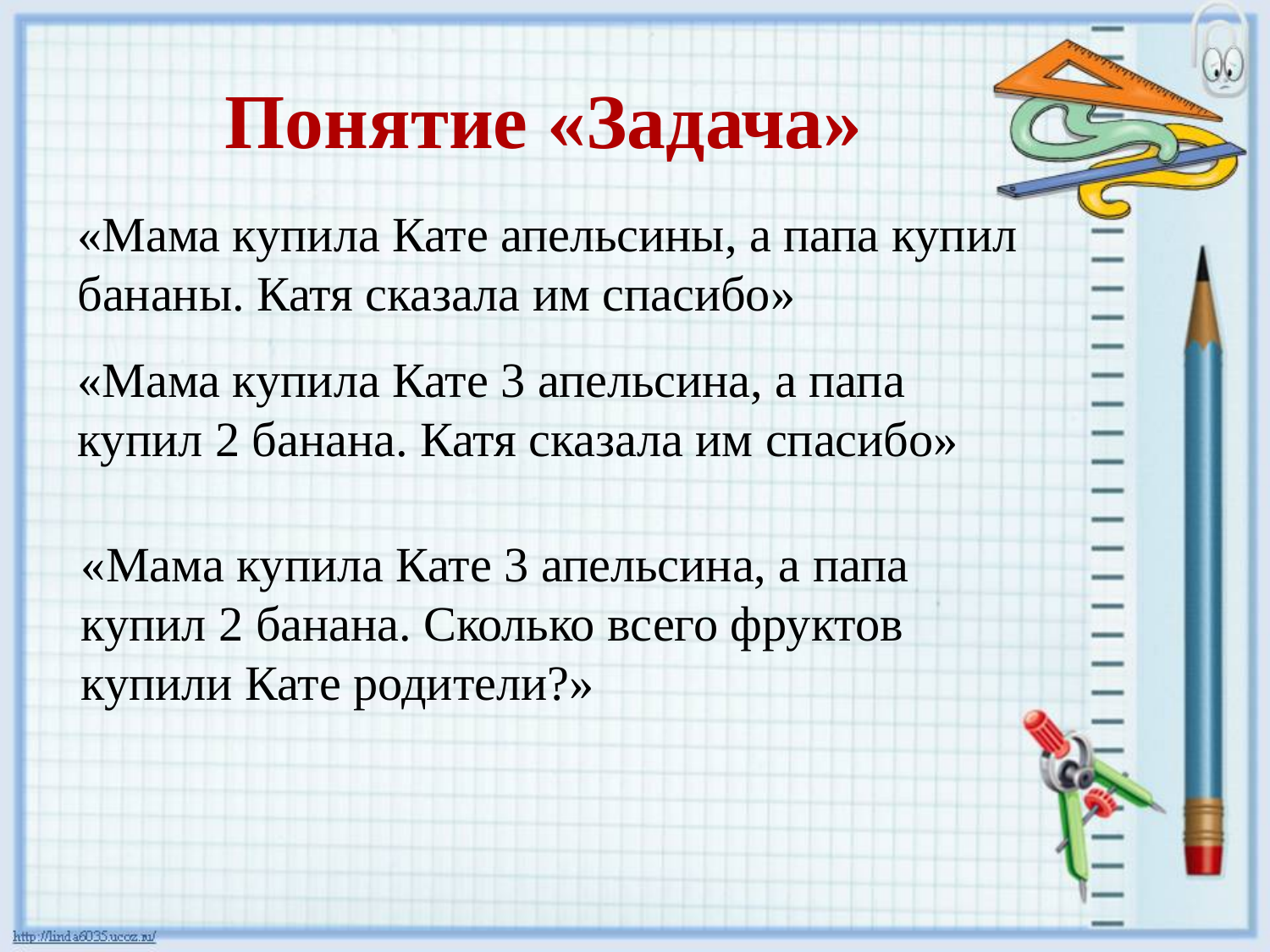

# Понятие «Задача»
«Мама купила Кате апельсины, а папа купил бананы. Катя сказала им спасибо»
«Мама купила Кате 3 апельсина, а папа купил 2 банана. Катя сказала им спасибо»
«Мама купила Кате 3 апельсина, а папа купил 2 банана. Сколько всего фруктов купили Кате родители?»